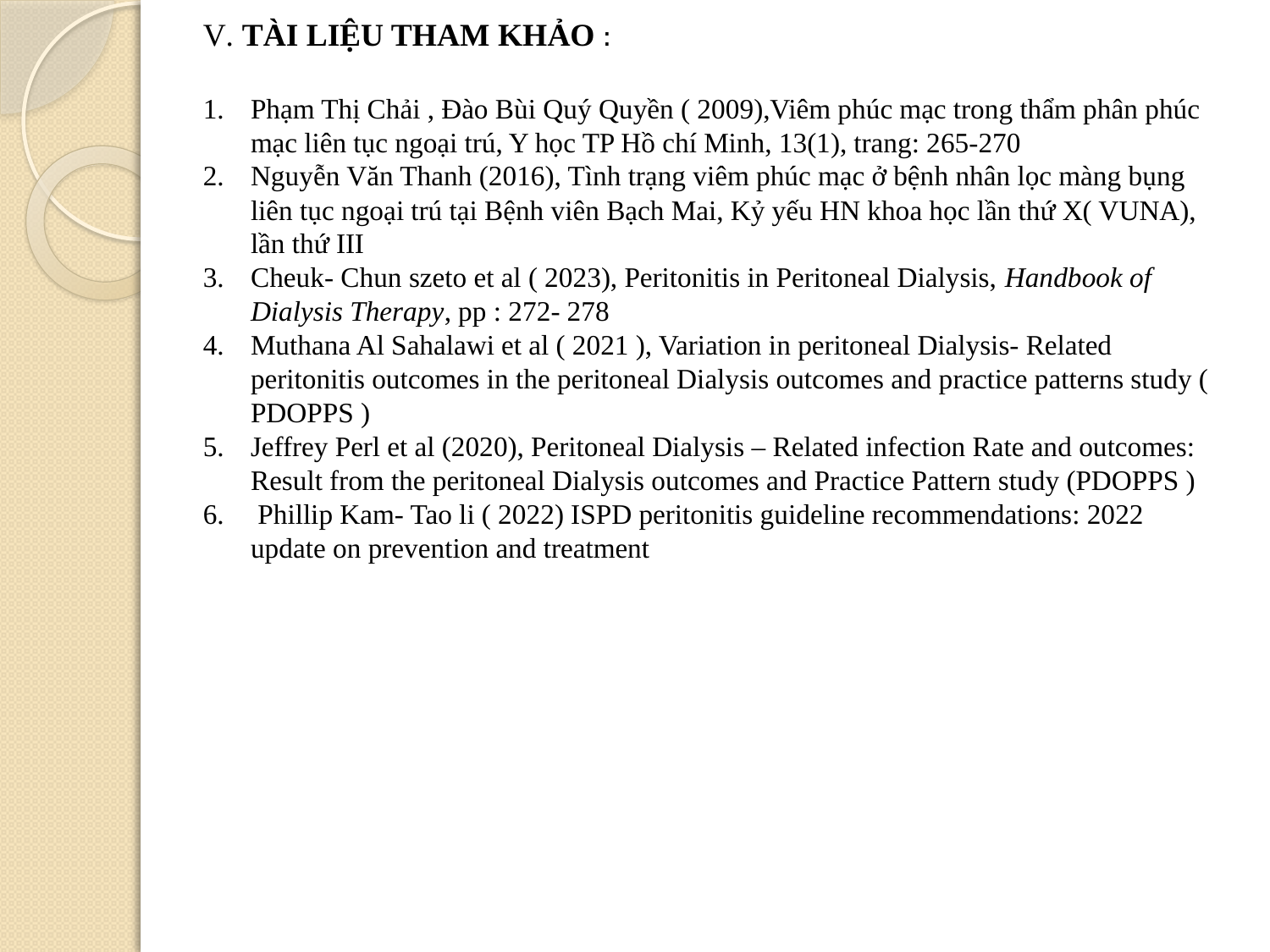

V. Tài liệu tham khảo :

Phạm Thị Chải , Đào Bùi Quý Quyền ( 2009),Viêm phúc mạc trong thẩm phân phúc mạc liên tục ngoại trú, Y học TP Hồ chí Minh, 13(1), trang: 265-270
Nguyễn Văn Thanh (2016), Tình trạng viêm phúc mạc ở bệnh nhân lọc màng bụng liên tục ngoại trú tại Bệnh viên Bạch Mai, Kỷ yếu HN khoa học lần thứ X( VUNA), lần thứ III
Cheuk- Chun szeto et al ( 2023), Peritonitis in Peritoneal Dialysis, Handbook of Dialysis Therapy, pp : 272- 278
Muthana Al Sahalawi et al ( 2021 ), Variation in peritoneal Dialysis- Related peritonitis outcomes in the peritoneal Dialysis outcomes and practice patterns study ( PDOPPS )
Jeffrey Perl et al (2020), Peritoneal Dialysis – Related infection Rate and outcomes: Result from the peritoneal Dialysis outcomes and Practice Pattern study (PDOPPS )
 Phillip Kam- Tao li ( 2022) ISPD peritonitis guideline recommendations: 2022 update on prevention and treatment